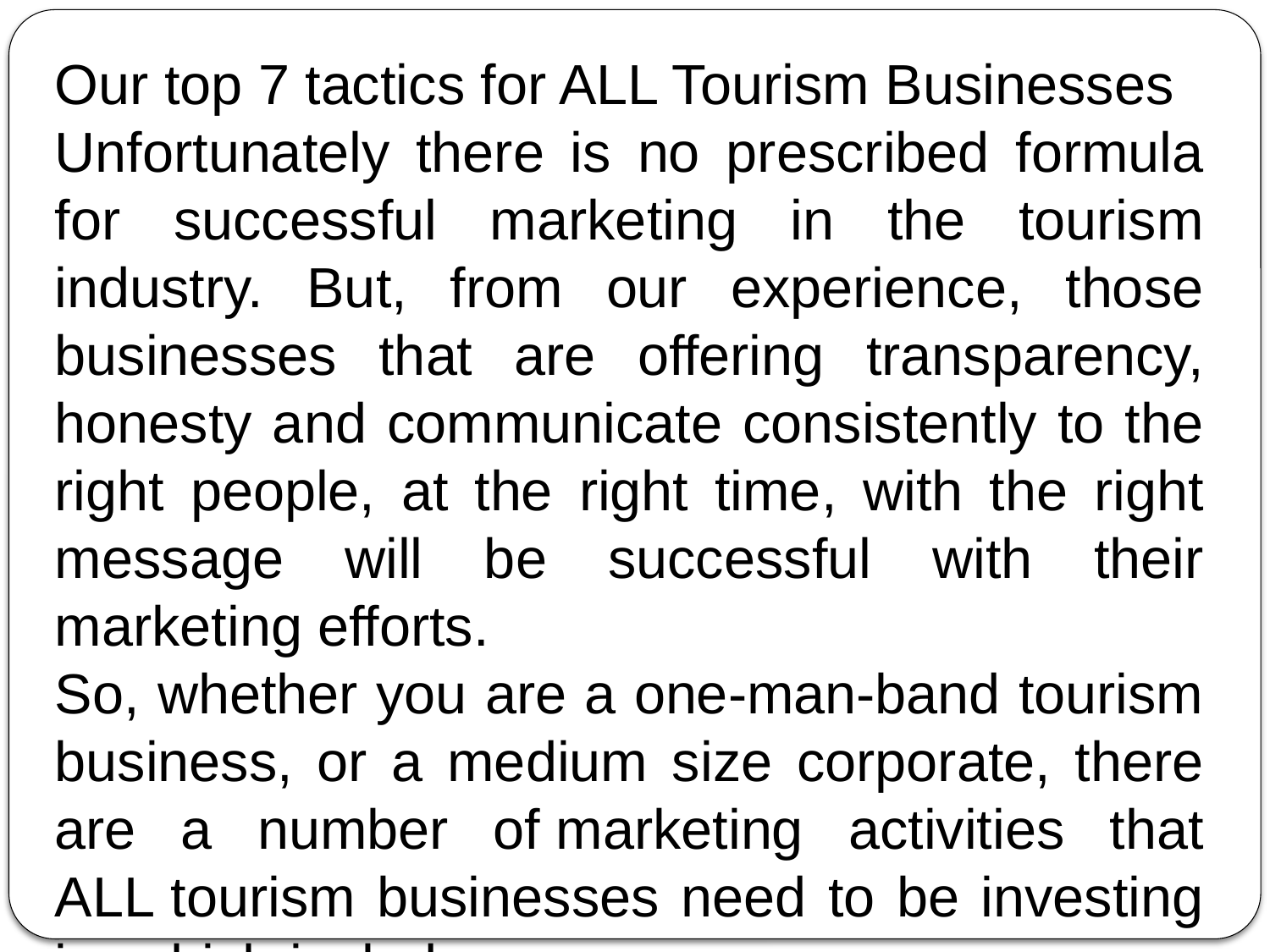

Our top 7 tactics for ALL Tourism Businesses
Unfortunately there is no prescribed formula for successful marketing in the tourism industry. But, from our experience, those businesses that are offering transparency, honesty and communicate consistently to the right people, at the right time, with the right message will be successful with their marketing efforts.
So, whether you are a one-man-band tourism business, or a medium size corporate, there are a number of marketing activities that ALL tourism businesses need to be investing in, which include: